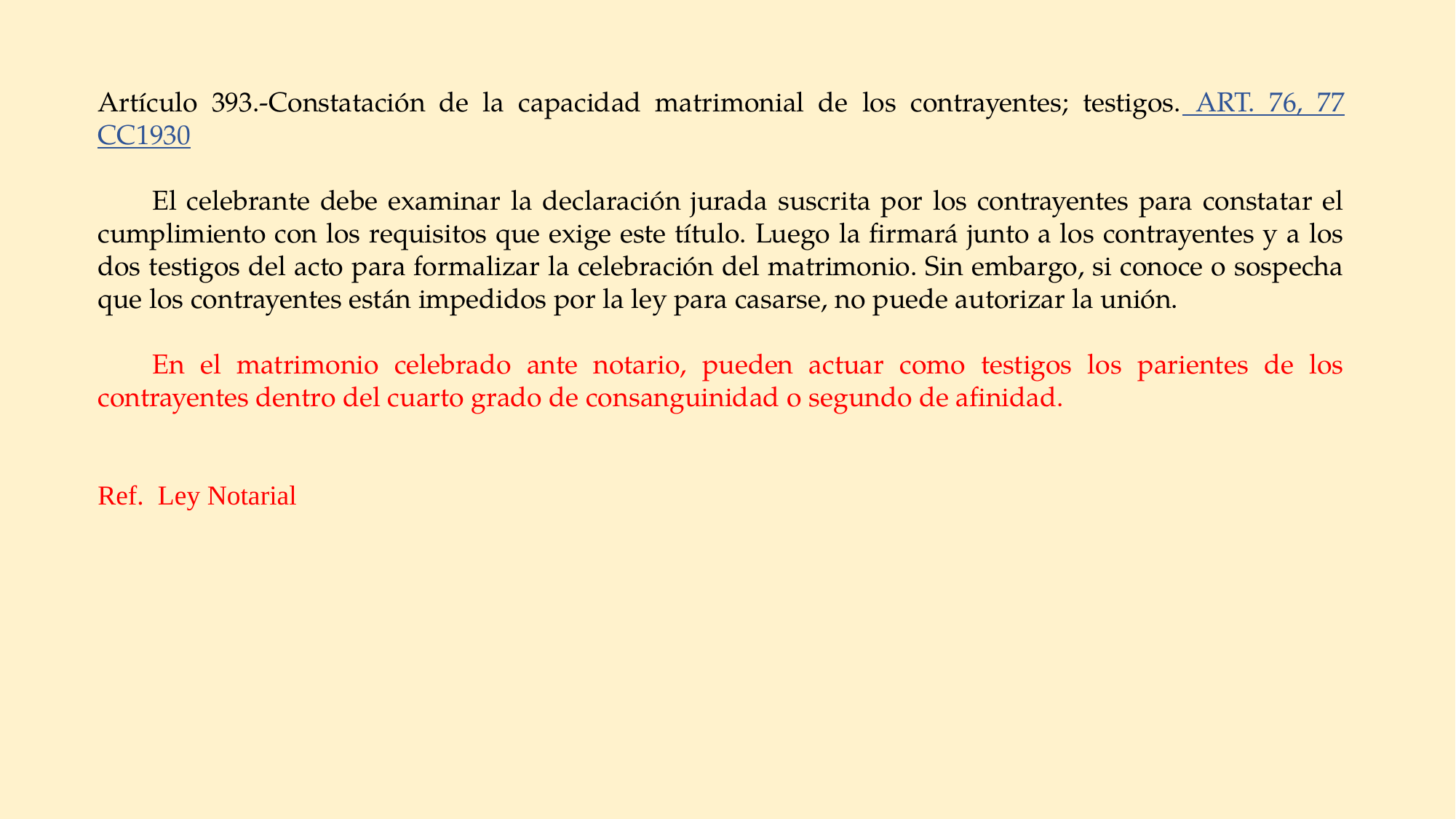

Artículo 393.-Constatación de la capacidad matrimonial de los contrayentes; testigos. ART. 76, 77 CC1930

	El celebrante debe examinar la declaración jurada suscrita por los contrayentes para constatar el cumplimiento con los requisitos que exige este título. Luego la firmará junto a los contrayentes y a los dos testigos del acto para formalizar la celebración del matrimonio. Sin embargo, si conoce o sospecha que los contrayentes están impedidos por la ley para casarse, no puede autorizar la unión.

	En el matrimonio celebrado ante notario, pueden actuar como testigos los parientes de los contrayentes dentro del cuarto grado de consanguinidad o segundo de afinidad.

Ref.  Ley Notarial